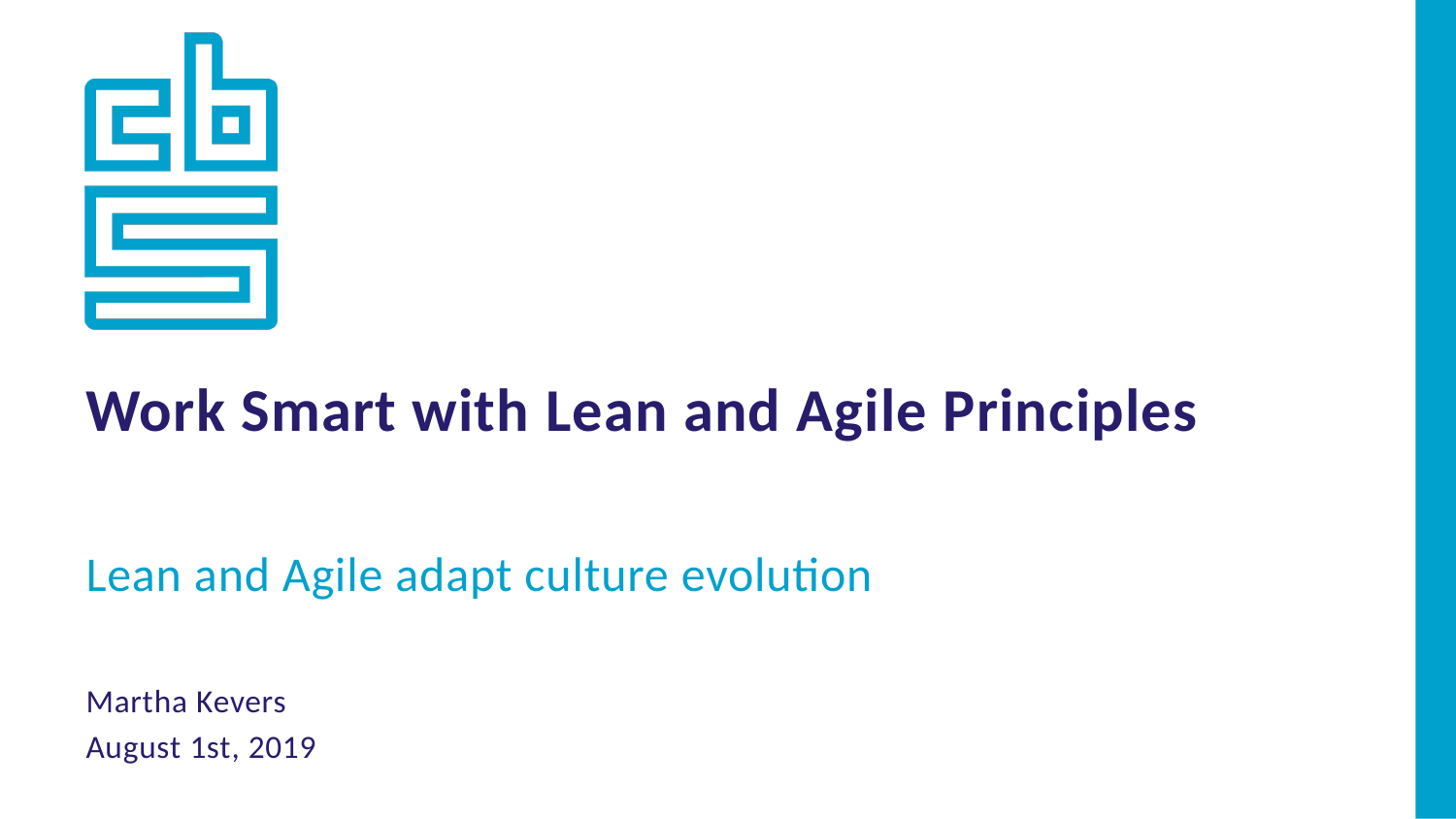

Work Smart with Lean and Agile Principles
Lean and Agile adapt culture evolution
Martha Kevers
August 1st, 2019